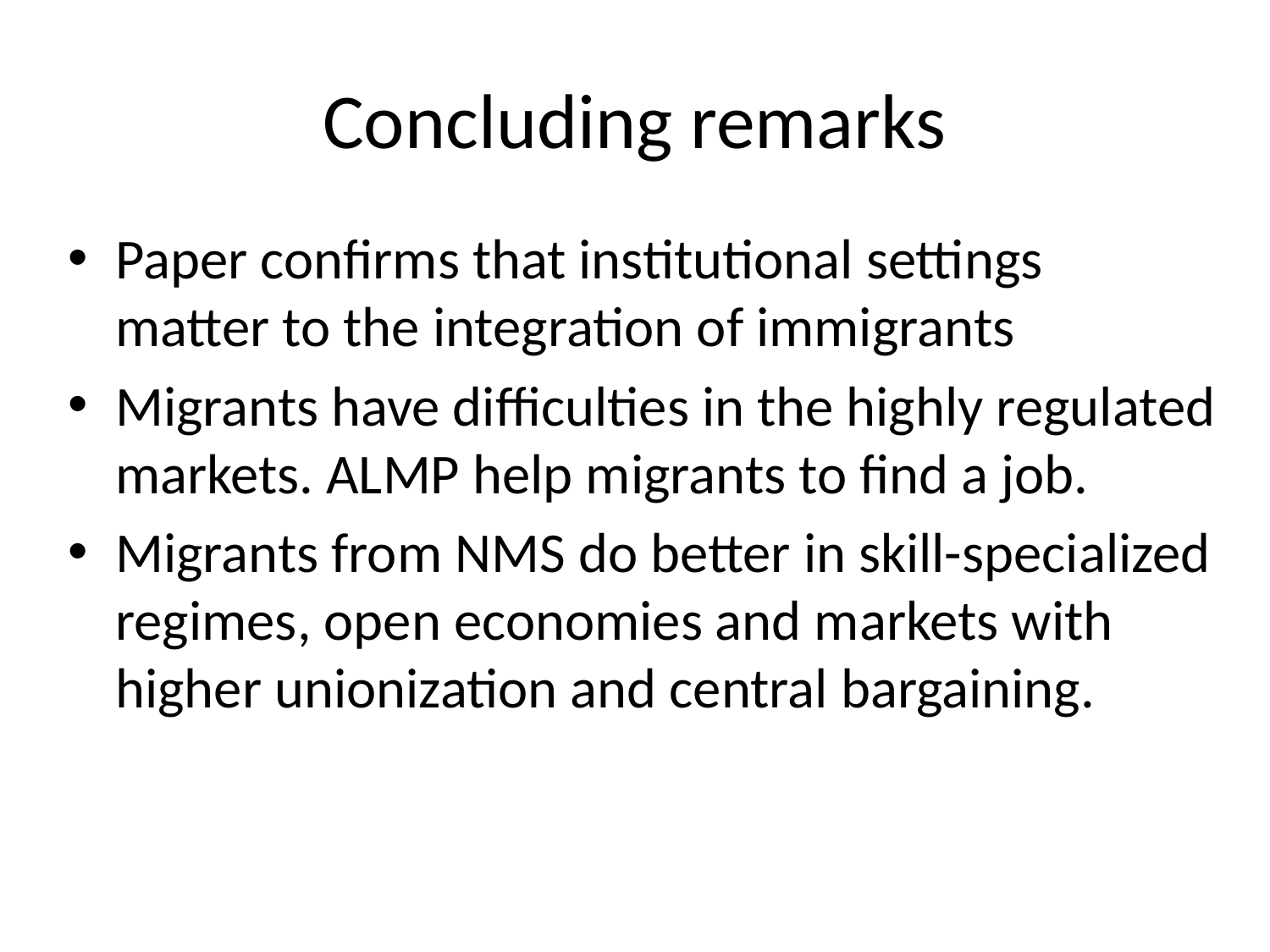

# Concluding remarks
Paper confirms that institutional settings
matter to the integration of immigrants
Migrants have difficulties in the highly regulated markets. ALMP help migrants to find a job.
Migrants from NMS do better in skill-specialized regimes, open economies and markets with higher unionization and central bargaining.